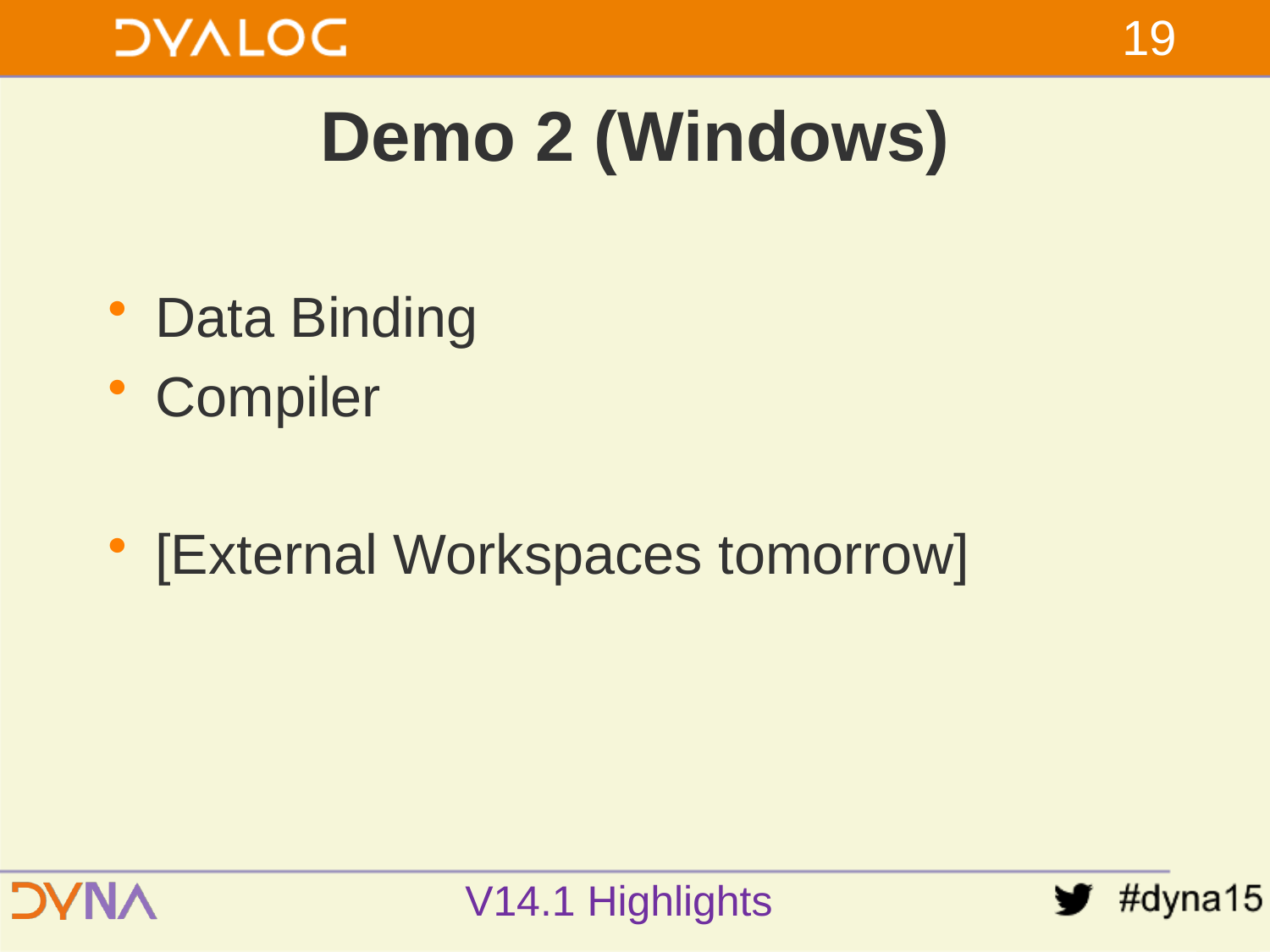

19
# Demo 2 (Windows)
Data Binding
Compiler

[External Workspaces tomorrow]

V14.1 Highlights